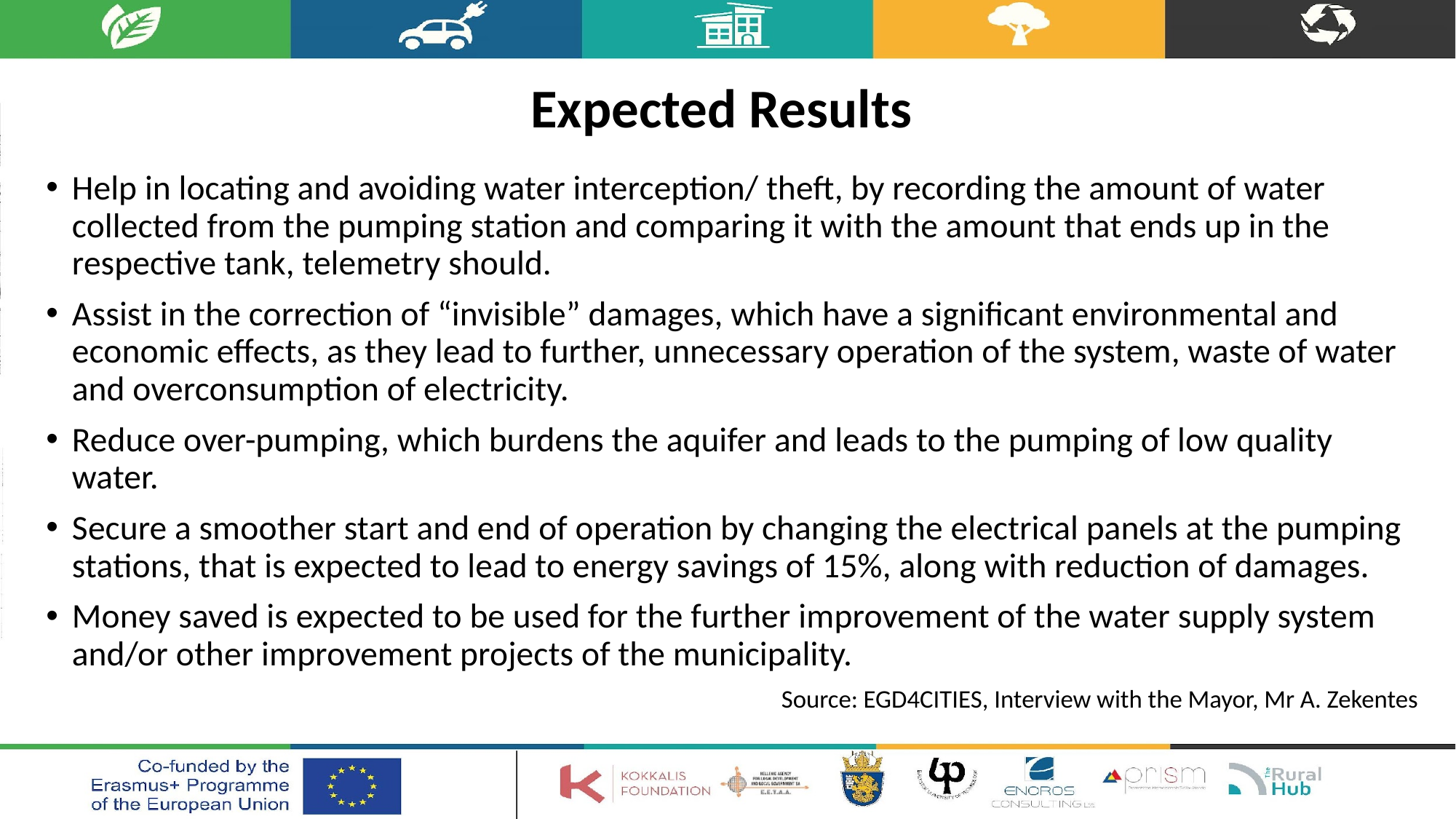

# Expected Results
Help in locating and avoiding water interception/ theft, by recording the amount of water collected from the pumping station and comparing it with the amount that ends up in the respective tank, telemetry should.
Assist in the correction of “invisible” damages, which have a significant environmental and economic effects, as they lead to further, unnecessary operation of the system, waste of water and overconsumption of electricity.
Reduce over-pumping, which burdens the aquifer and leads to the pumping of low quality water.
Secure a smoother start and end of operation by changing the electrical panels at the pumping stations, that is expected to lead to energy savings of 15%, along with reduction of damages.
Money saved is expected to be used for the further improvement of the water supply system and/or other improvement projects of the municipality.
Source: EGD4CITIES, Interview with the Mayor, Mr A. Zekentes